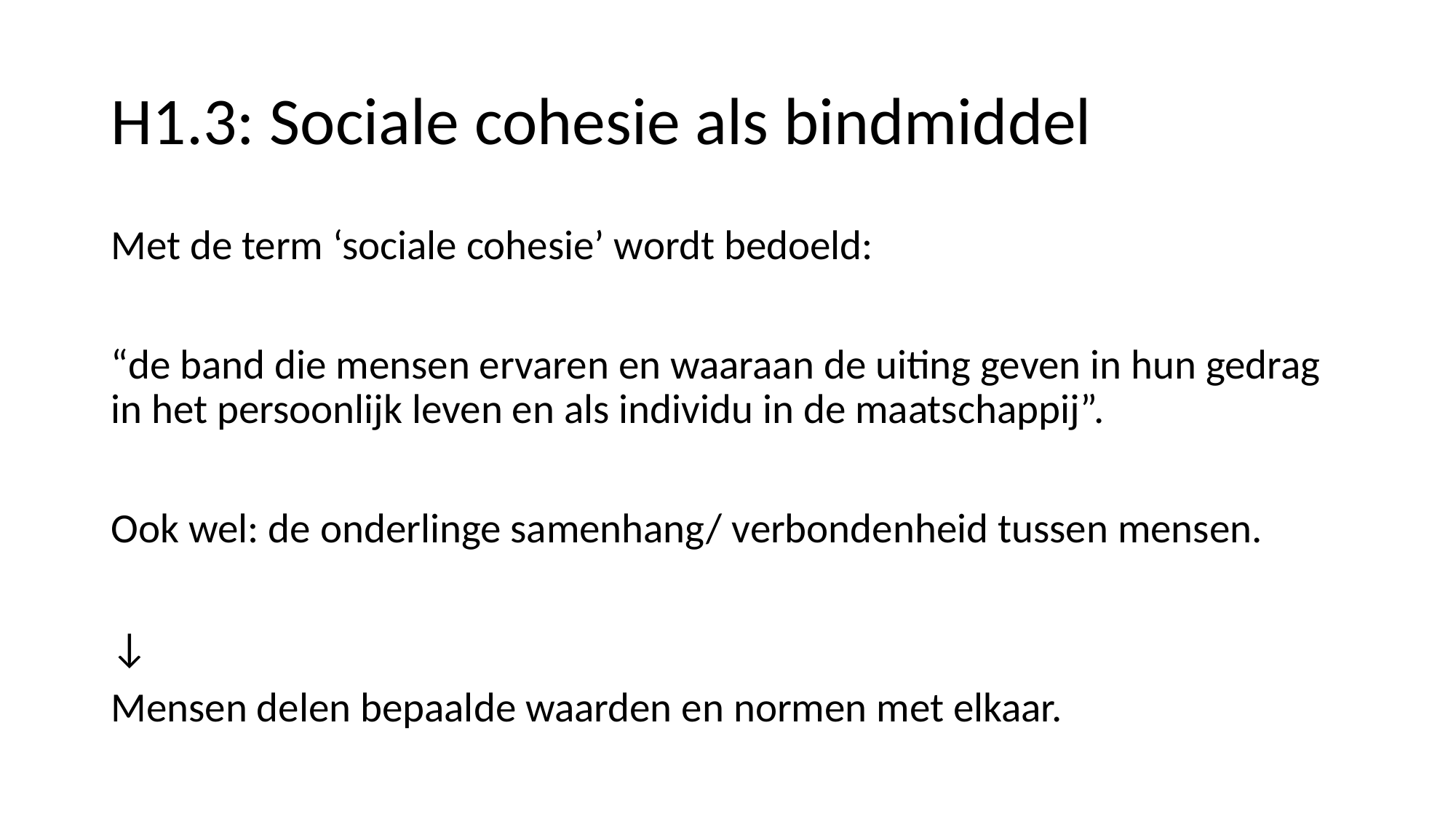

# H1.3: Sociale cohesie als bindmiddel
Met de term ‘sociale cohesie’ wordt bedoeld:

“de band die mensen ervaren en waaraan de uiting geven in hun gedrag in het persoonlijk leven en als individu in de maatschappij”.

Ook wel: de onderlinge samenhang/ verbondenheid tussen mensen.

↓
Mensen delen bepaalde waarden en normen met elkaar.